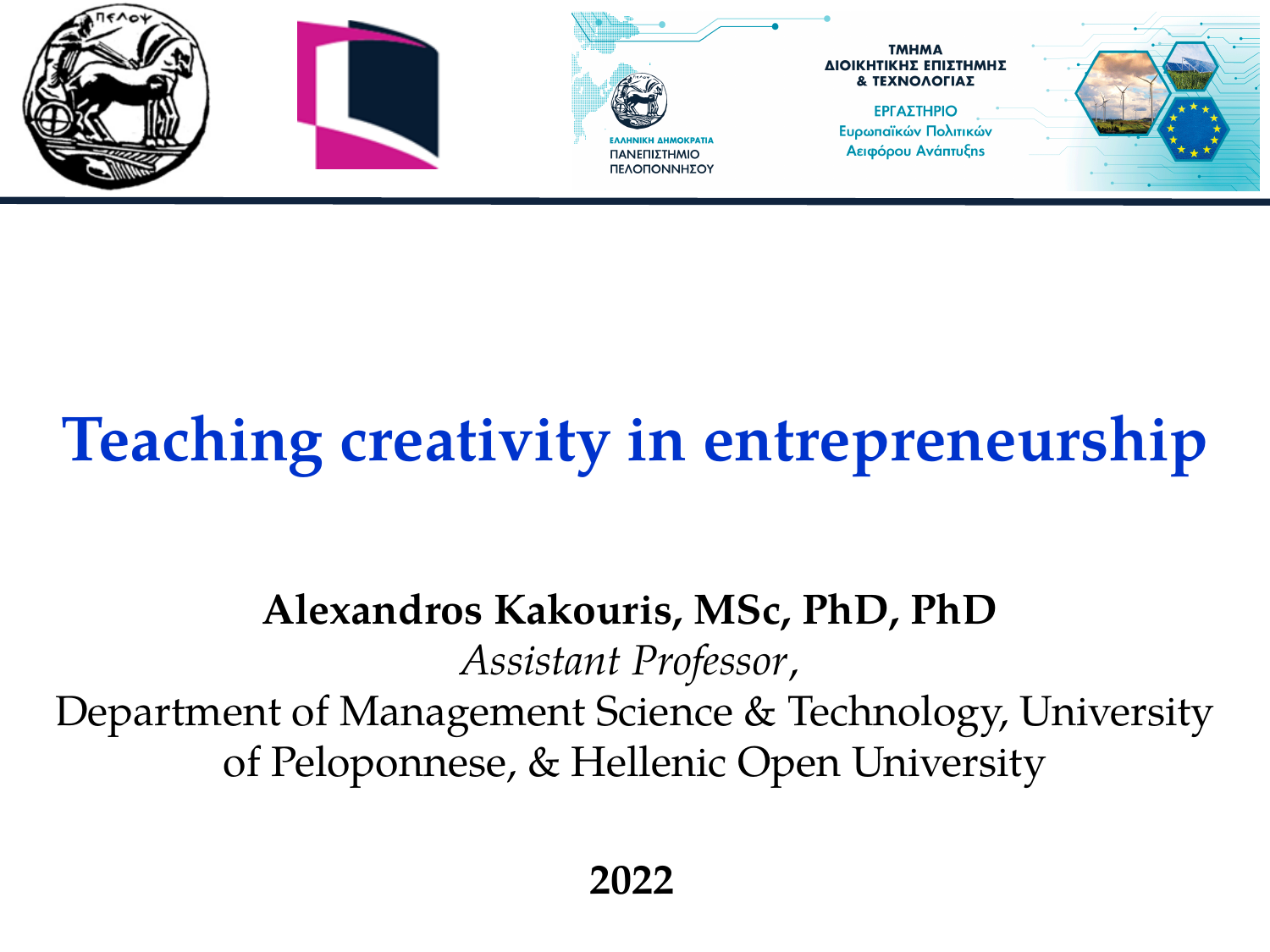

Teaching creativity in entrepreneurship
Alexandros Kakouris, MSc, PhD, PhD
Assistant Professor,
Department of Management Science & Technology, University of Peloponnese, & Hellenic Open University
2022